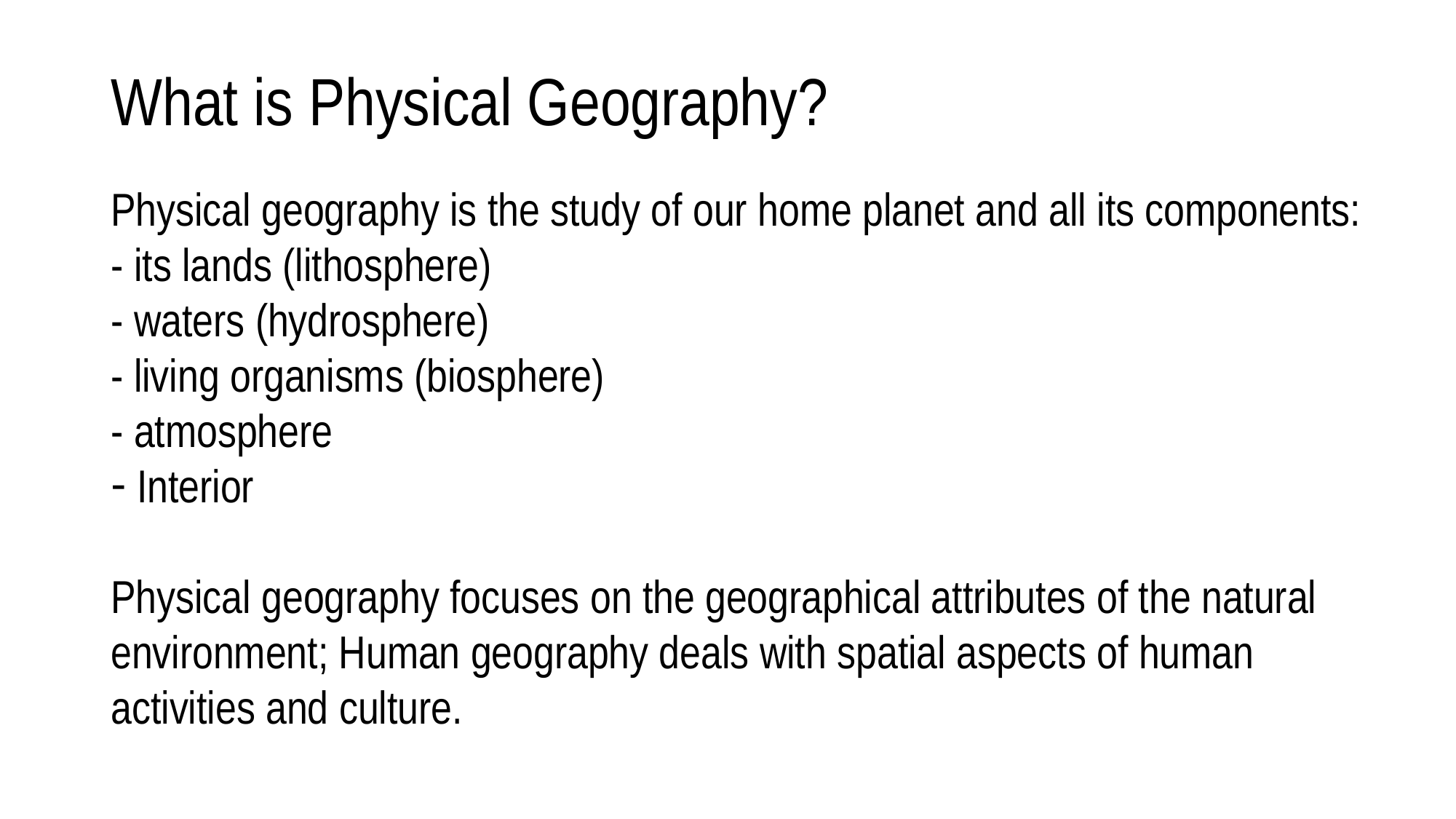

# What is Physical Geography?
Physical geography is the study of our home planet and all its components:
- its lands (lithosphere)
- waters (hydrosphere)
- living organisms (biosphere)
- atmosphere
Interior

Physical geography focuses on the geographical attributes of the natural environment; Human geography deals with spatial aspects of human activities and culture.